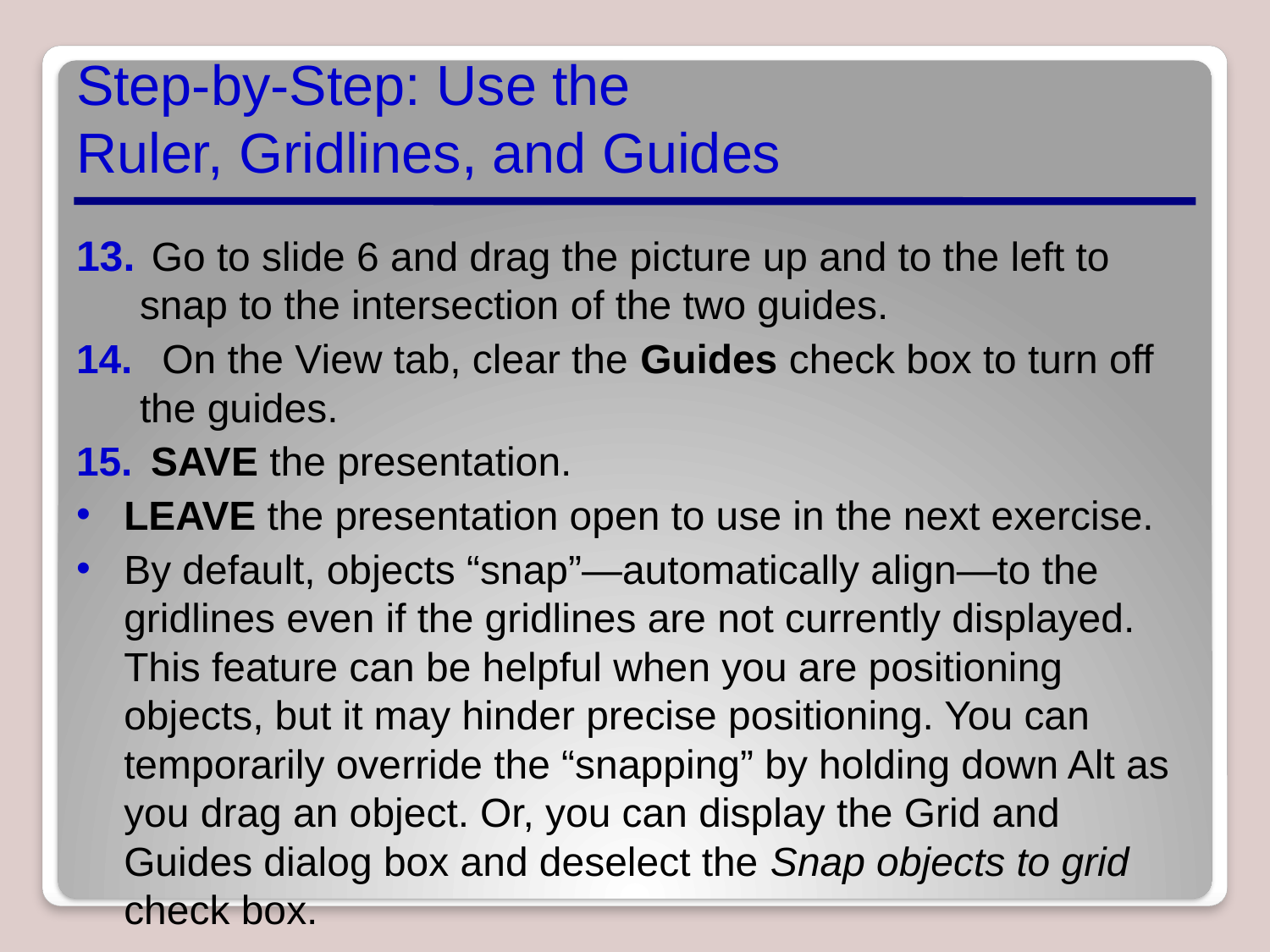

# Step-by-Step: Use the Ruler, Gridlines, and Guides
 Go to slide 6 and drag the picture up and to the left to snap to the intersection of the two guides.
  On the View tab, clear the Guides check box to turn off the guides.
 SAVE the presentation.
LEAVE the presentation open to use in the next exercise.
By default, objects “snap”—automatically align—to the gridlines even if the gridlines are not currently displayed. This feature can be helpful when you are positioning objects, but it may hinder precise positioning. You can temporarily override the “snapping” by holding down Alt as you drag an object. Or, you can display the Grid and Guides dialog box and deselect the Snap objects to grid check box.